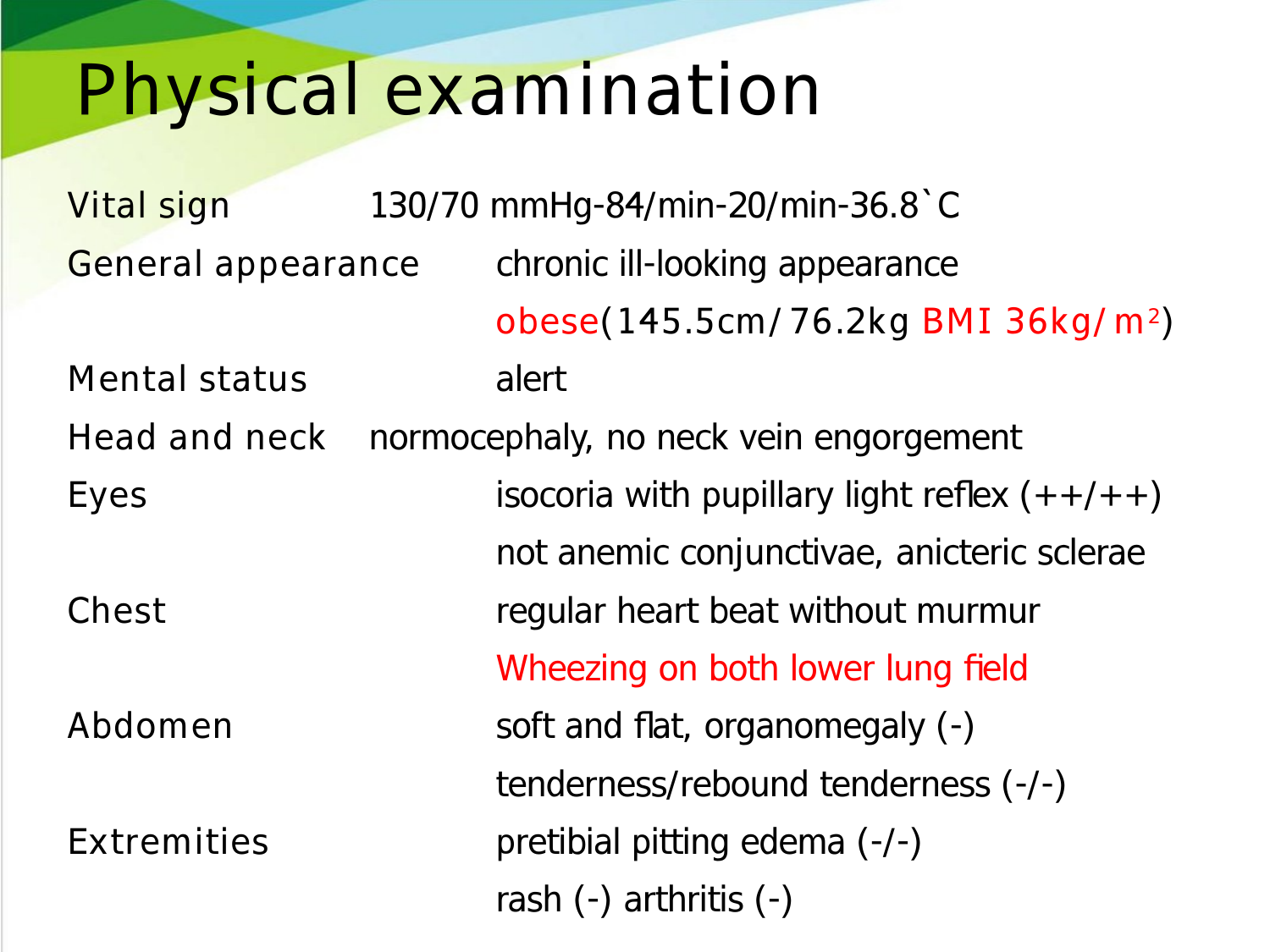

# Physical examination
Vital sign		130/70 mmHg-84/min-20/min-36.8`C
General appearance  	chronic ill-looking appearance
				obese(145.5cm/76.2kg BMI 36kg/m2)
Mental status		alert
Head and neck	normocephaly, no neck vein engorgement
Eyes   			isocoria with pupillary light reflex (++/++)
				not anemic conjunctivae, anicteric sclerae
Chest 			regular heart beat without murmur
				Wheezing on both lower lung field
Abdomen 		soft and flat, organomegaly (-)
				tenderness/rebound tenderness (-/-)
Extremities		pretibial pitting edema (-/-)
				rash (-) arthritis (-)